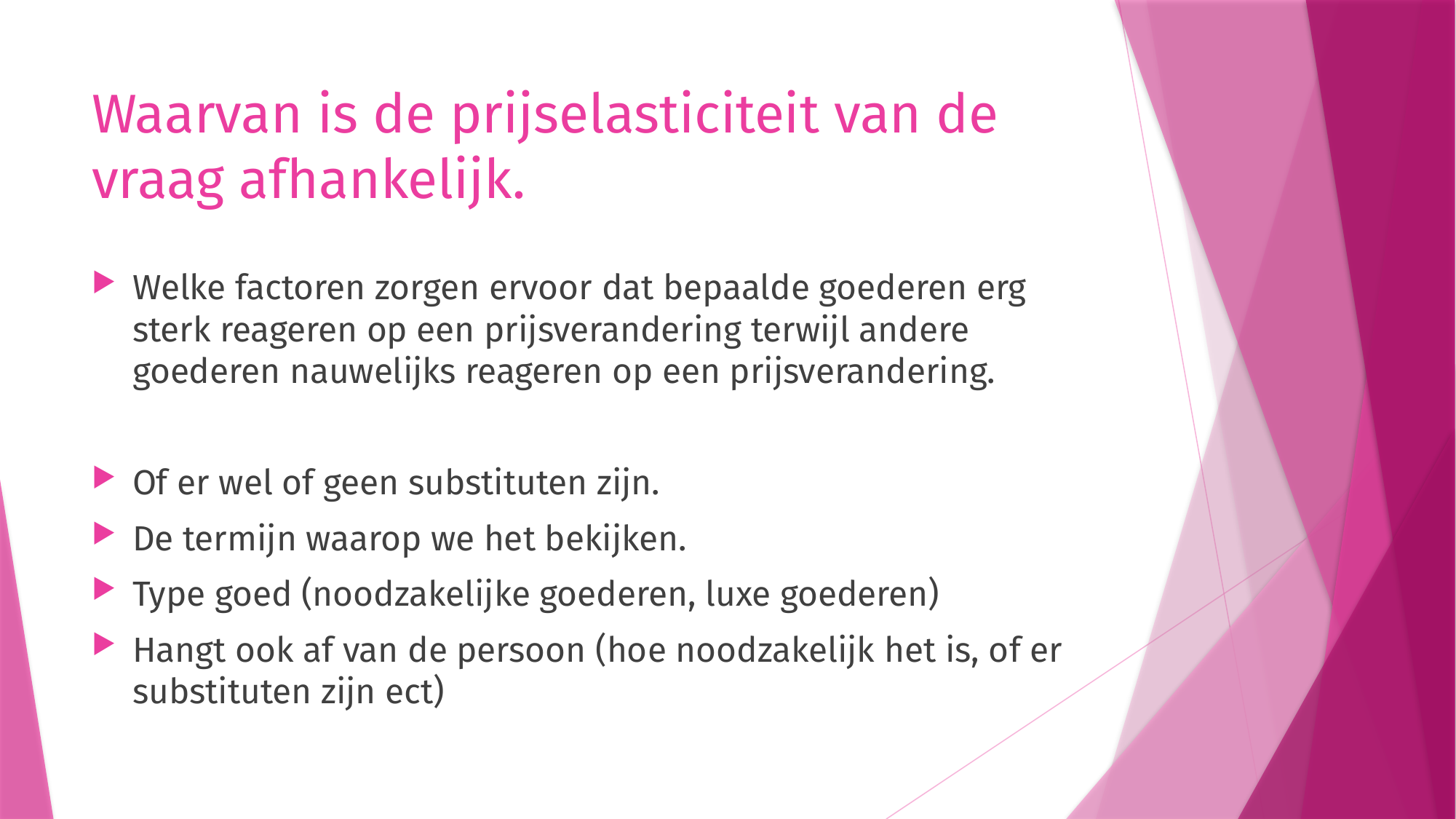

# Waarvan is de prijselasticiteit van de vraag afhankelijk.
Welke factoren zorgen ervoor dat bepaalde goederen erg sterk reageren op een prijsverandering terwijl andere goederen nauwelijks reageren op een prijsverandering.

Of er wel of geen substituten zijn.
De termijn waarop we het bekijken.
Type goed (noodzakelijke goederen, luxe goederen)
Hangt ook af van de persoon (hoe noodzakelijk het is, of er substituten zijn ect)